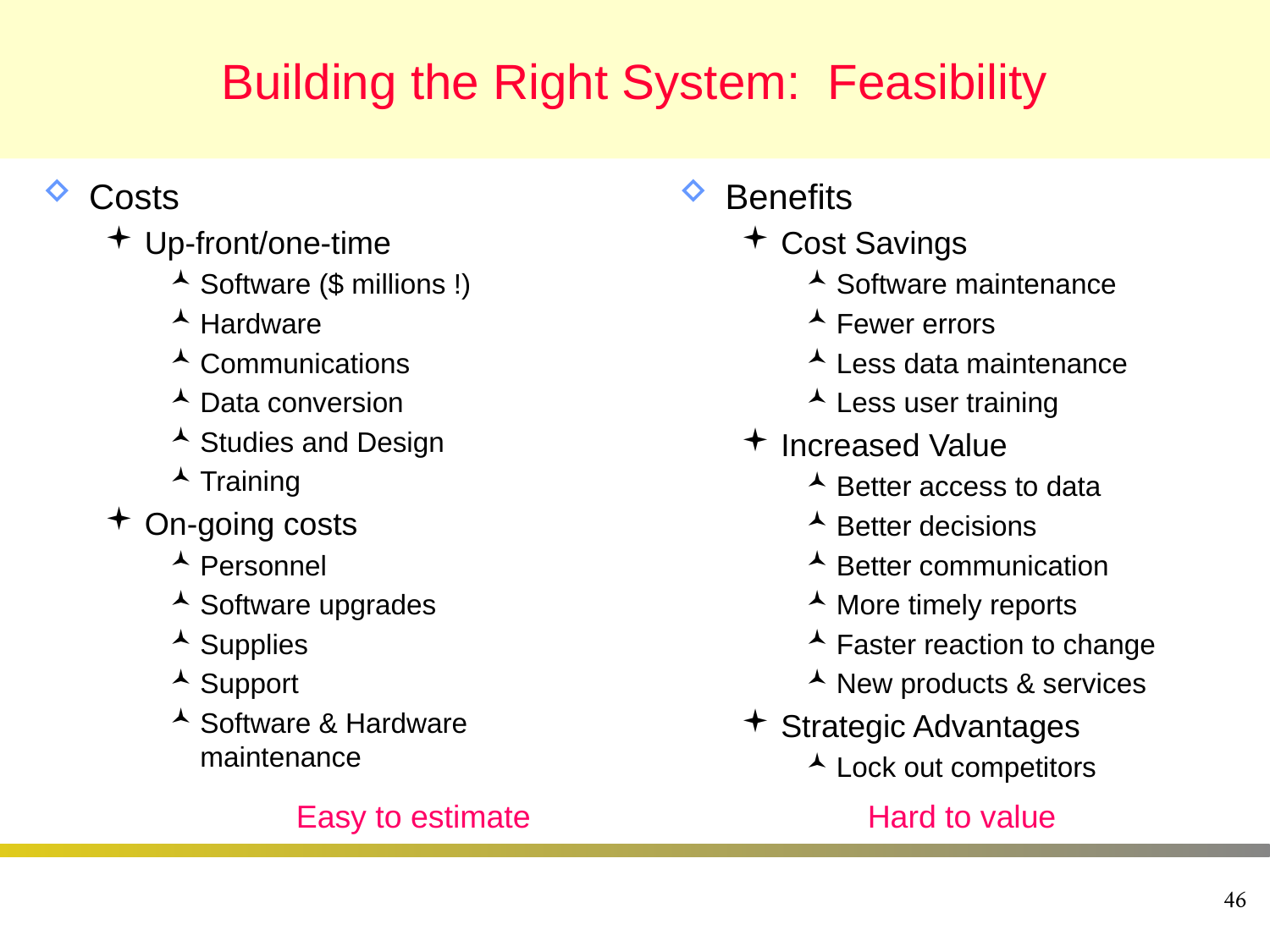

# Building the Right System:  Feasibility
Costs
Up-front/one-time
Software ($ millions !)
Hardware
Communications
Data conversion
Studies and Design
Training
On-going costs
Personnel
Software upgrades
Supplies
Support
Software & Hardware maintenance
Benefits
Cost Savings
Software maintenance
Fewer errors
Less data maintenance
Less user training
Increased Value
Better access to data
Better decisions
Better communication
More timely reports
Faster reaction to change
New products & services
Strategic Advantages
Lock out competitors
Easy to estimate
Hard to value
46